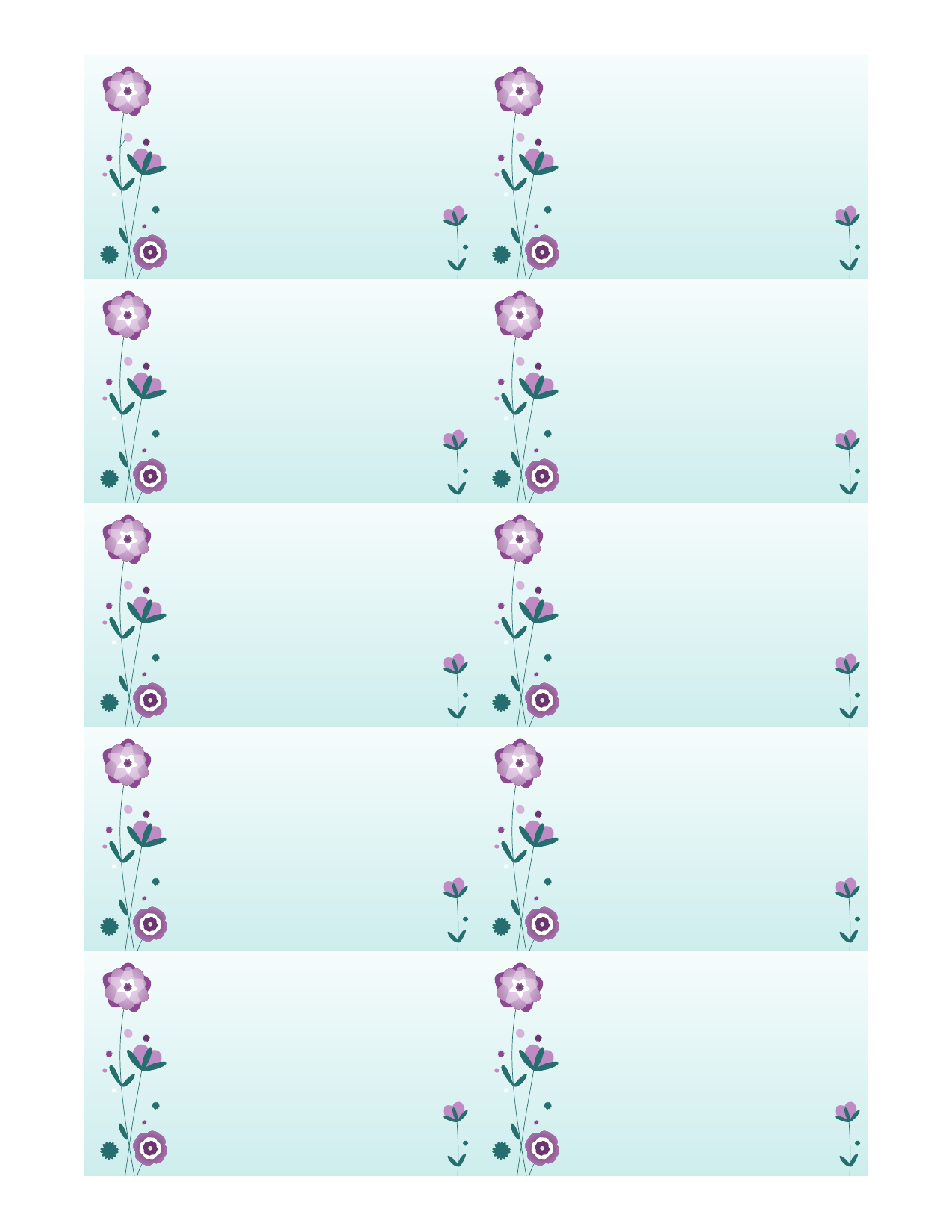

Michiyo Sato

Scrapbooker and craft aficionado

1234 First Street
Apartment 67
Brunswick, GA 98052

tel |
360.555.0150

email |
someone@example.com

web |
example.com/msato/blog